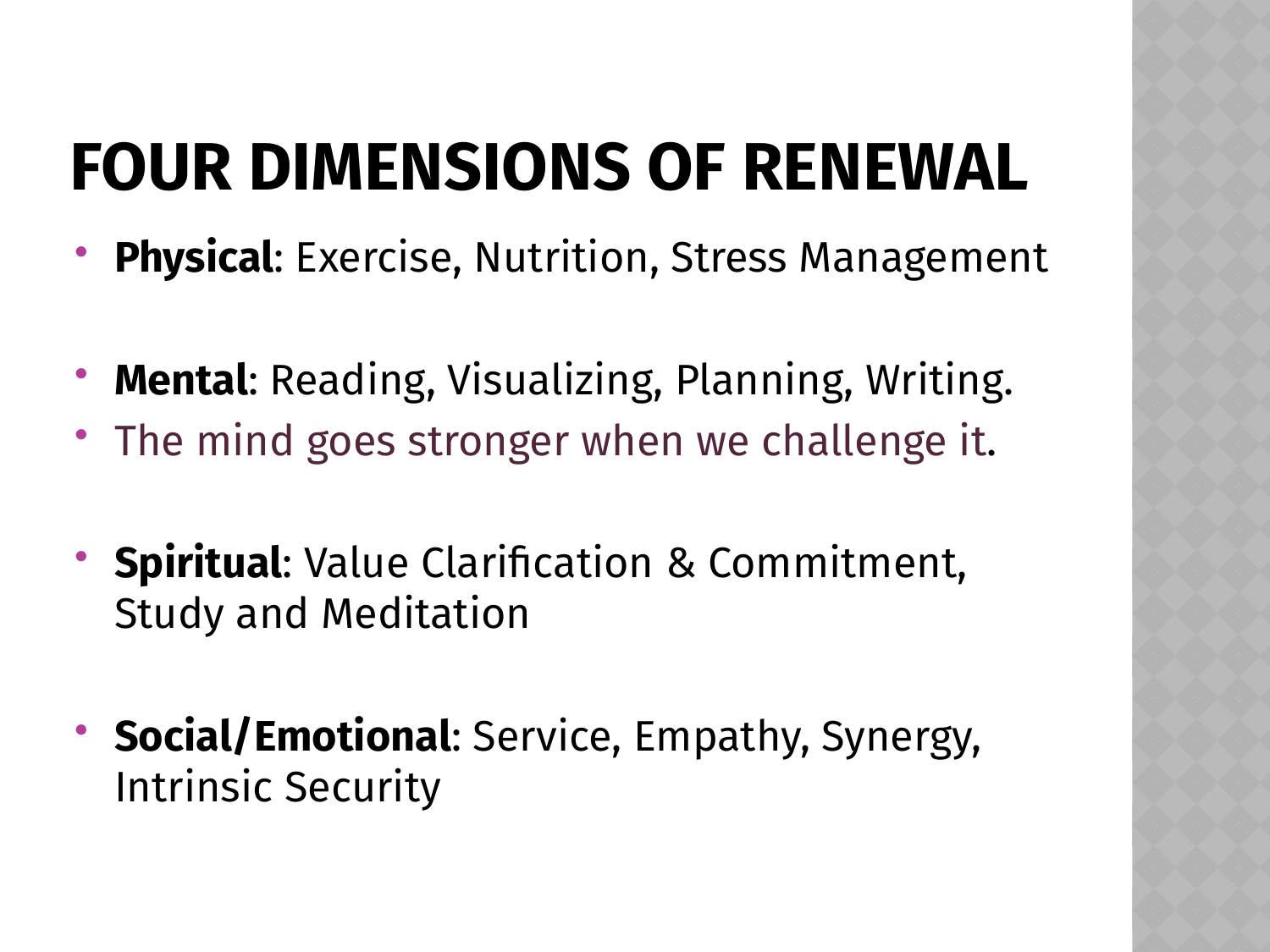

# FOUR Dimensions OF RENEWAL
Physical: Exercise, Nutrition, Stress Management

Mental: Reading, Visualizing, Planning, Writing.
The mind goes stronger when we challenge it.

Spiritual: Value Clarification & Commitment, Study and Meditation

Social/Emotional: Service, Empathy, Synergy, Intrinsic Security